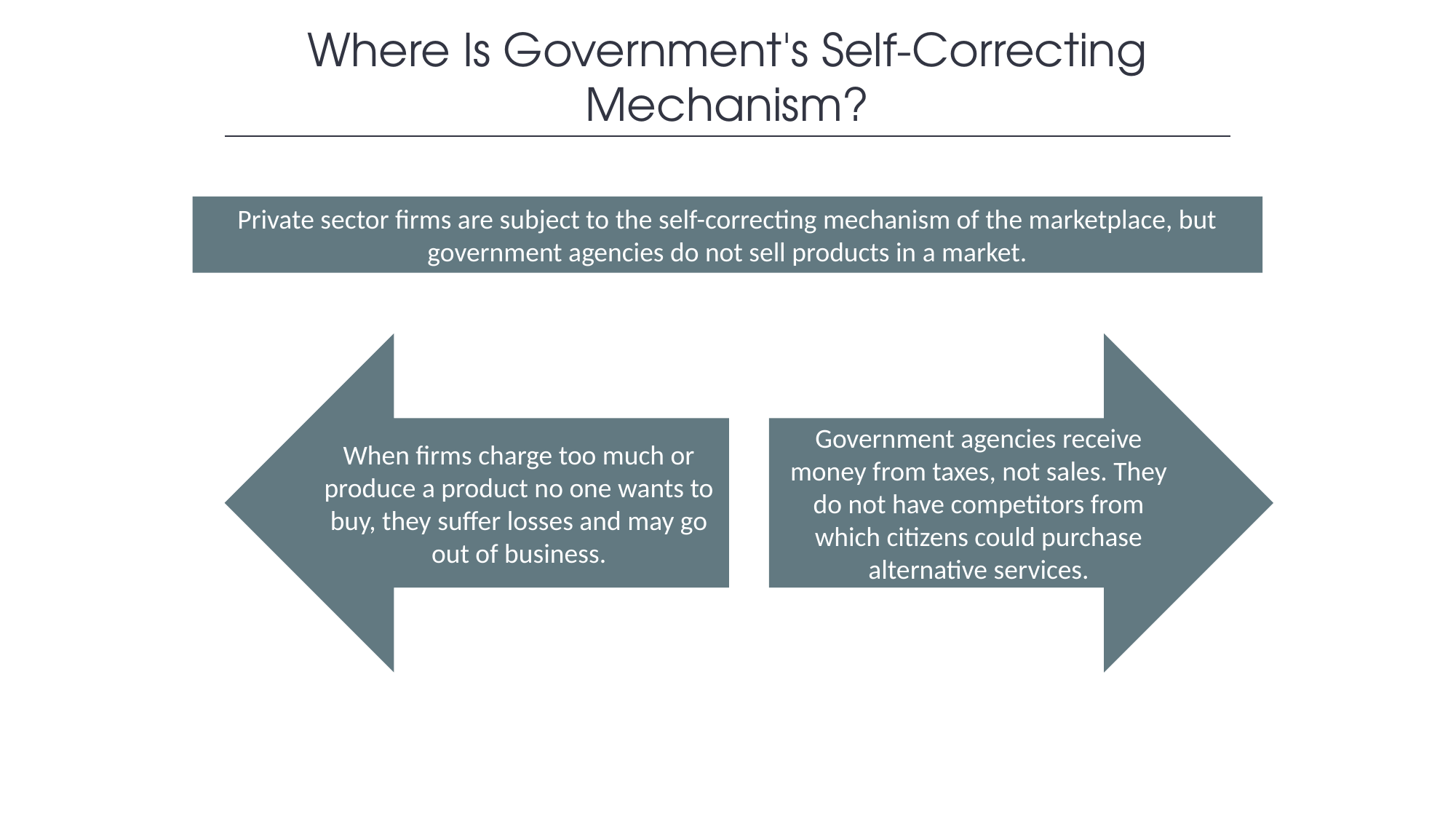

Where Is Government's Self-Correcting Mechanism?
Private sector firms are subject to the self-correcting mechanism of the marketplace, but government agencies do not sell products in a market.
When firms charge too much or produce a product no one wants to buy, they suffer losses and may go out of business.
Government agencies receive money from taxes, not sales. They do not have competitors from which citizens could purchase alternative services.